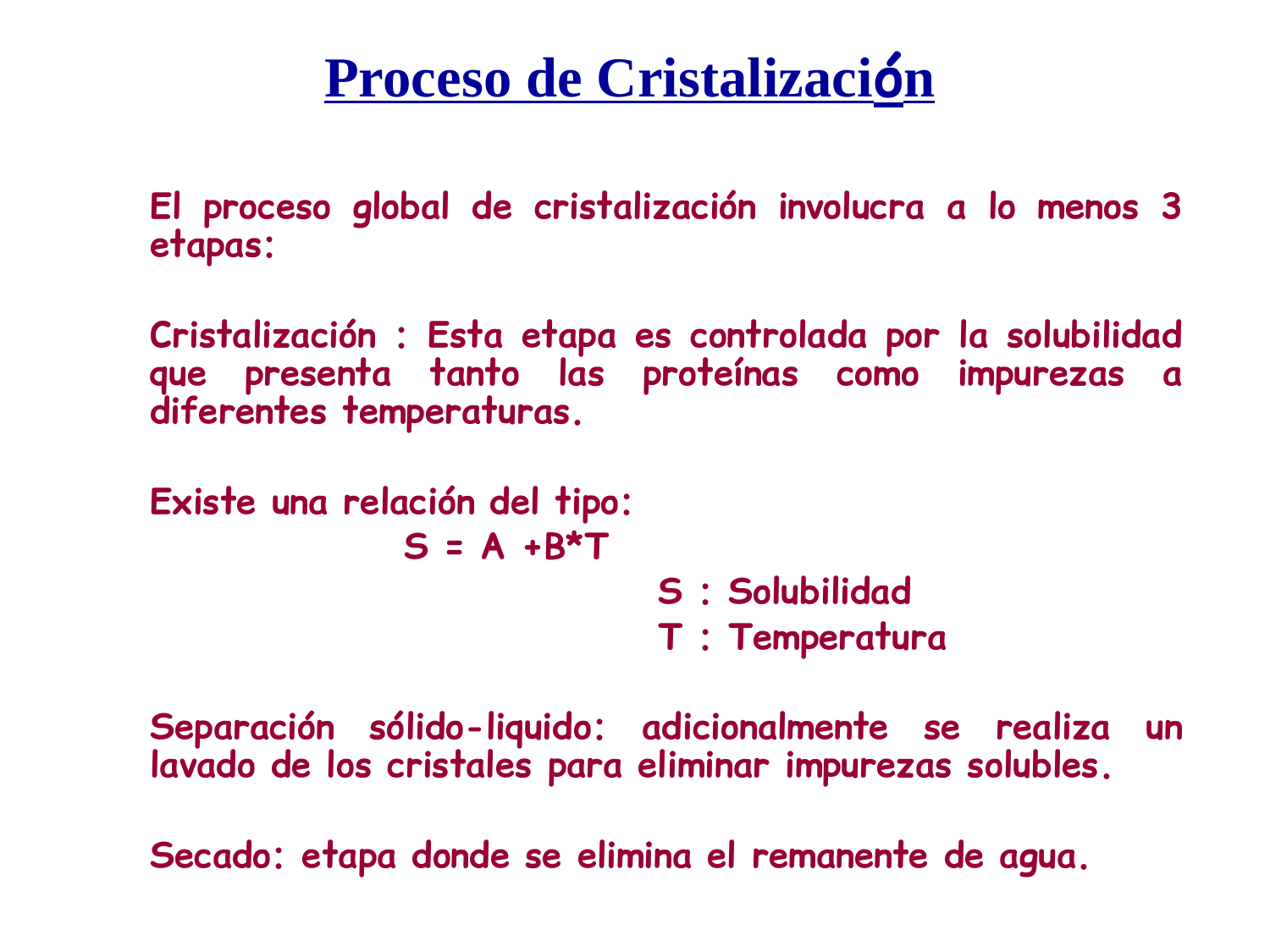

Proceso de Cristalización

	El proceso global de cristalización involucra a lo menos 3 etapas:

	Cristalización : Esta etapa es controlada por la solubilidad que presenta tanto las proteínas como impurezas a diferentes temperaturas.

	Existe una relación del tipo:
			S = A +B*T
					S : Solubilidad
					T : Temperatura

	Separación sólido-liquido: adicionalmente se realiza un lavado de los cristales para eliminar impurezas solubles.

	Secado: etapa donde se elimina el remanente de agua.